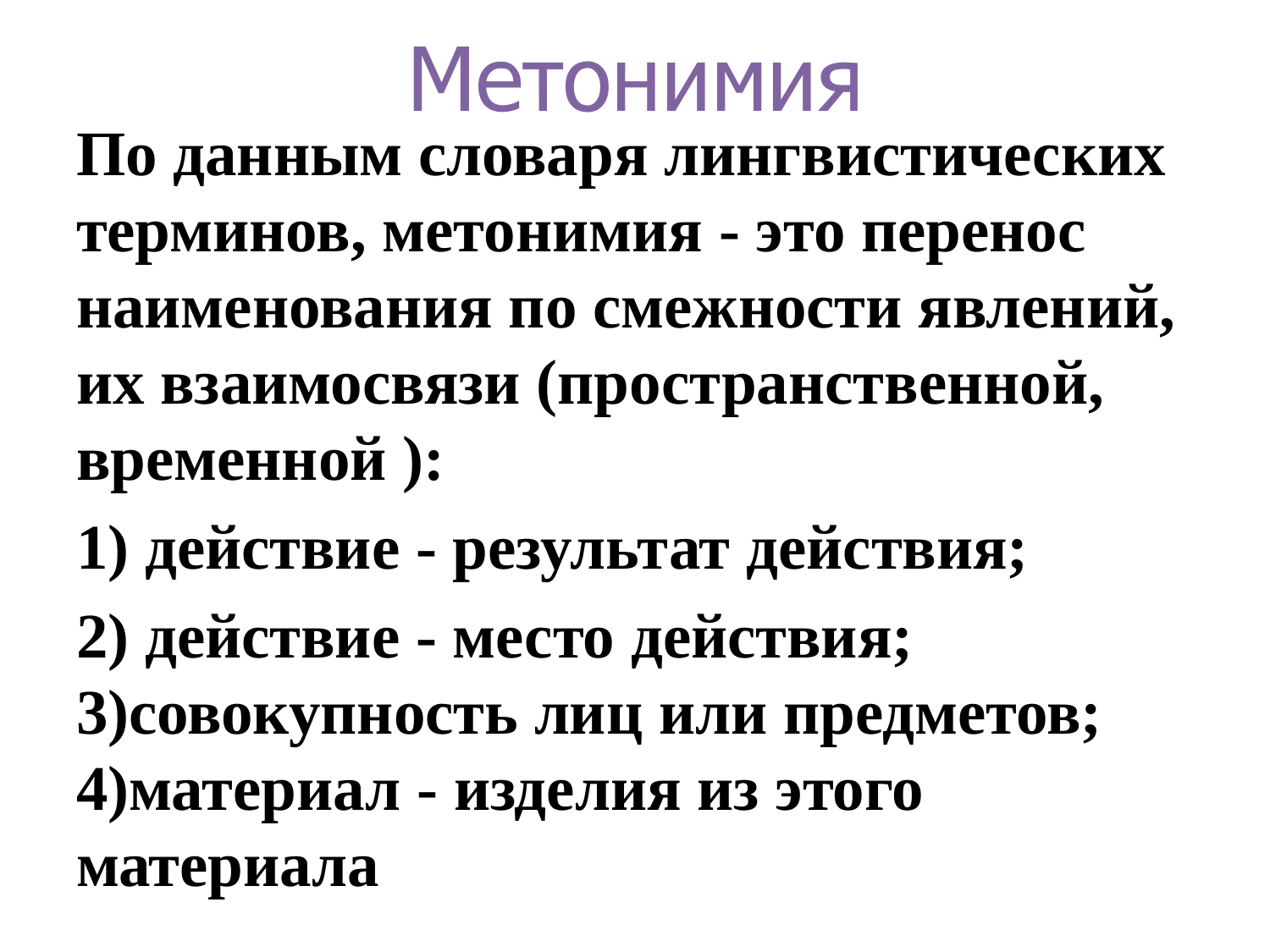

# Метонимия
По данным словаря лингвистических терминов, метонимия ‑ это перенос наименования по смежности явлений, их взаимосвязи (пространственной, временной ):
1) действие ‑ результат действия;
2) действие ‑ место действия; 3)совокупность лиц или предметов; 4)материал ‑ изделия из этого материала